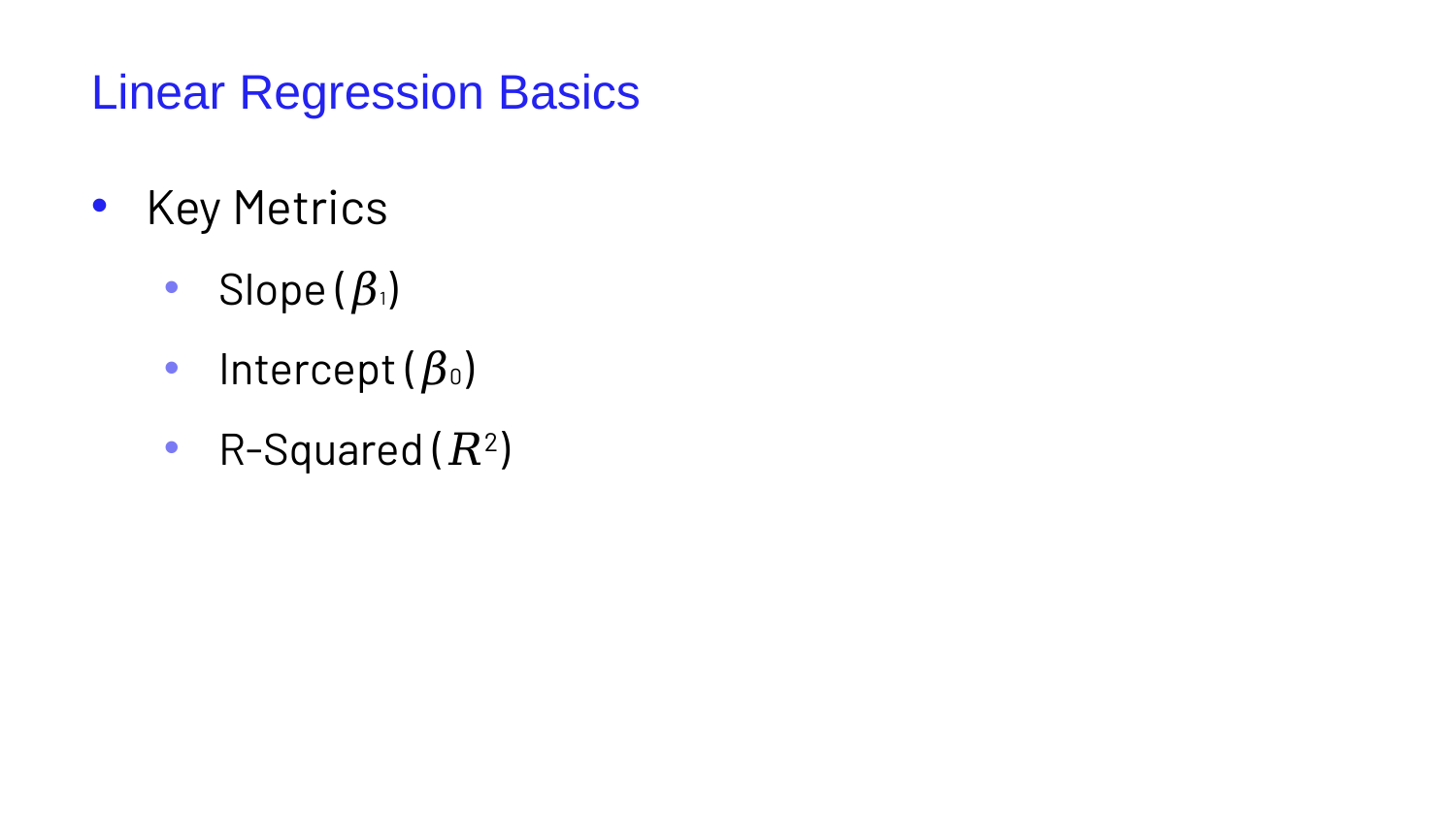

Linear Regression Basics
Key Metrics
Slope (𝛽1)
Intercept (𝛽0)
R-Squared (𝑅2)